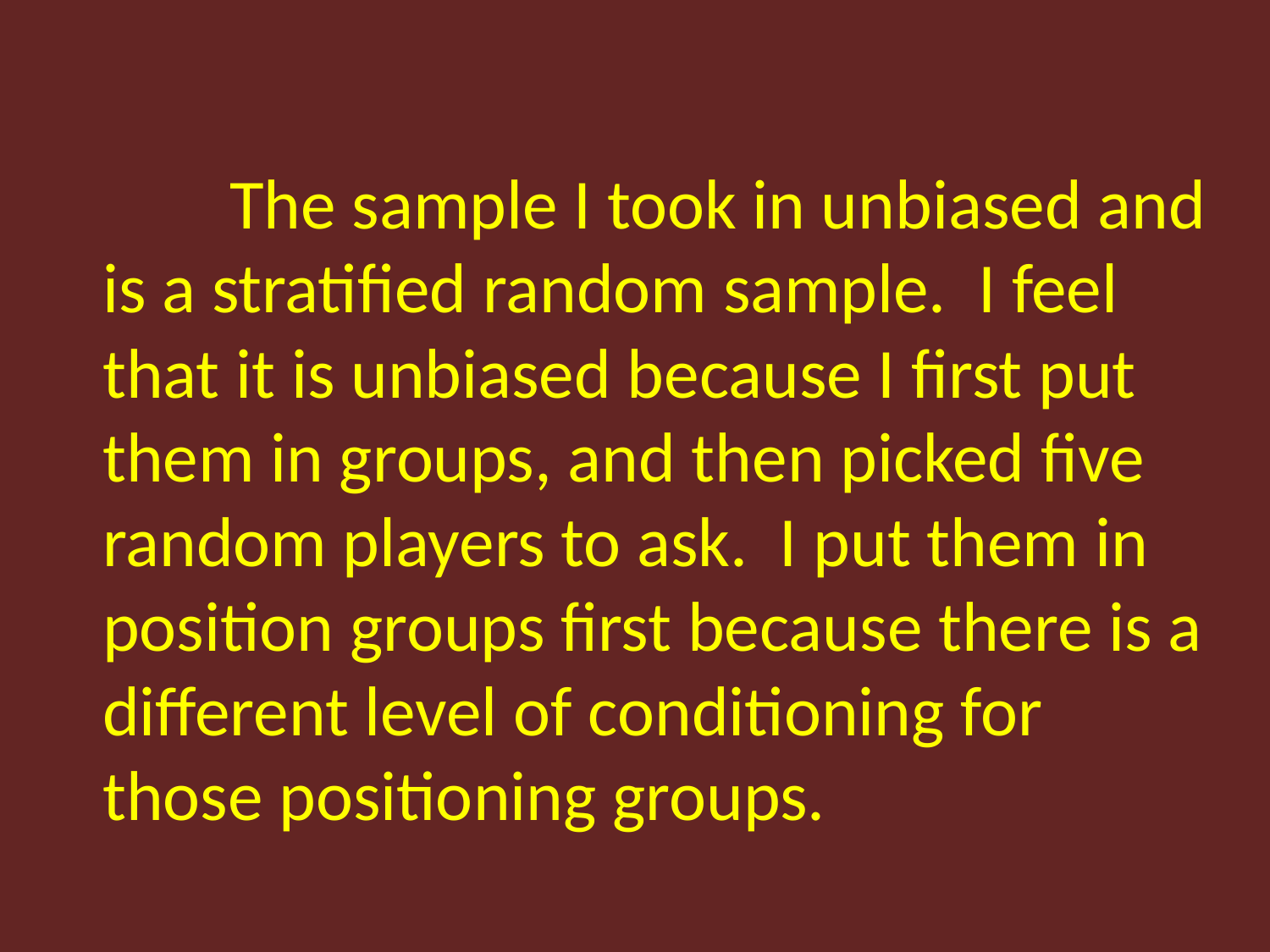

The sample I took in unbiased and is a stratified random sample.  I feel that it is unbiased because I first put them in groups, and then picked five random players to ask.  I put them in position groups first because there is a different level of conditioning for those positioning groups.